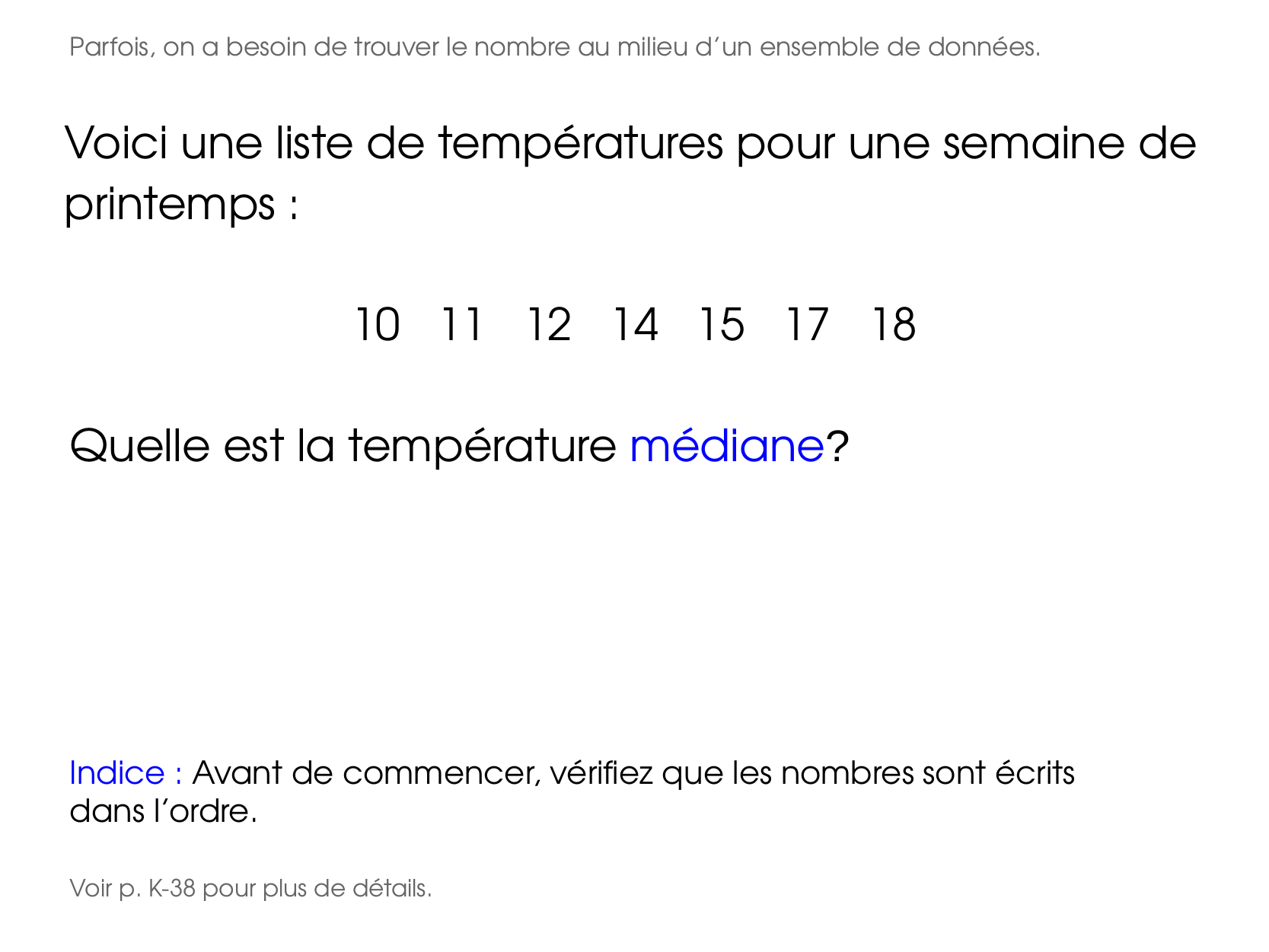

Parfois, on a besoin de trouver le nombre au milieu d’un ensemble de données.
Voici une liste de températures pour une semaine de printemps :

10   11   12   14   15   17   18
Quelle est la température médiane?
Indice : Avant de commencer, vérifiez que les nombres sont écrits dans l’ordre.
Voir p. K-38 pour plus de détails.